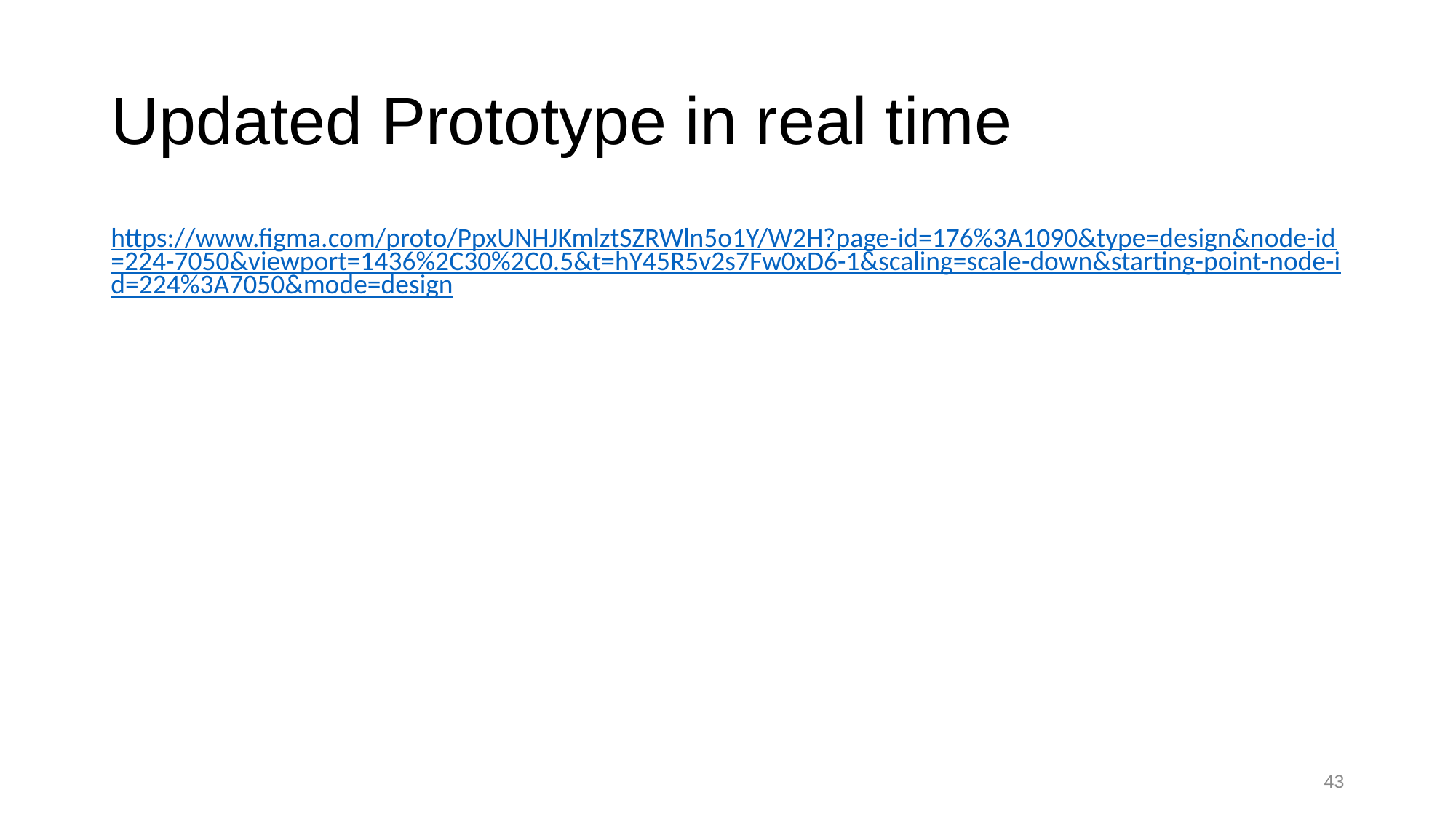

# Updated Prototype in real time
https://www.figma.com/proto/PpxUNHJKmlztSZRWln5o1Y/W2H?page-id=176%3A1090&type=design&node-id=224-7050&viewport=1436%2C30%2C0.5&t=hY45R5v2s7Fw0xD6-1&scaling=scale-down&starting-point-node-id=224%3A7050&mode=design

43